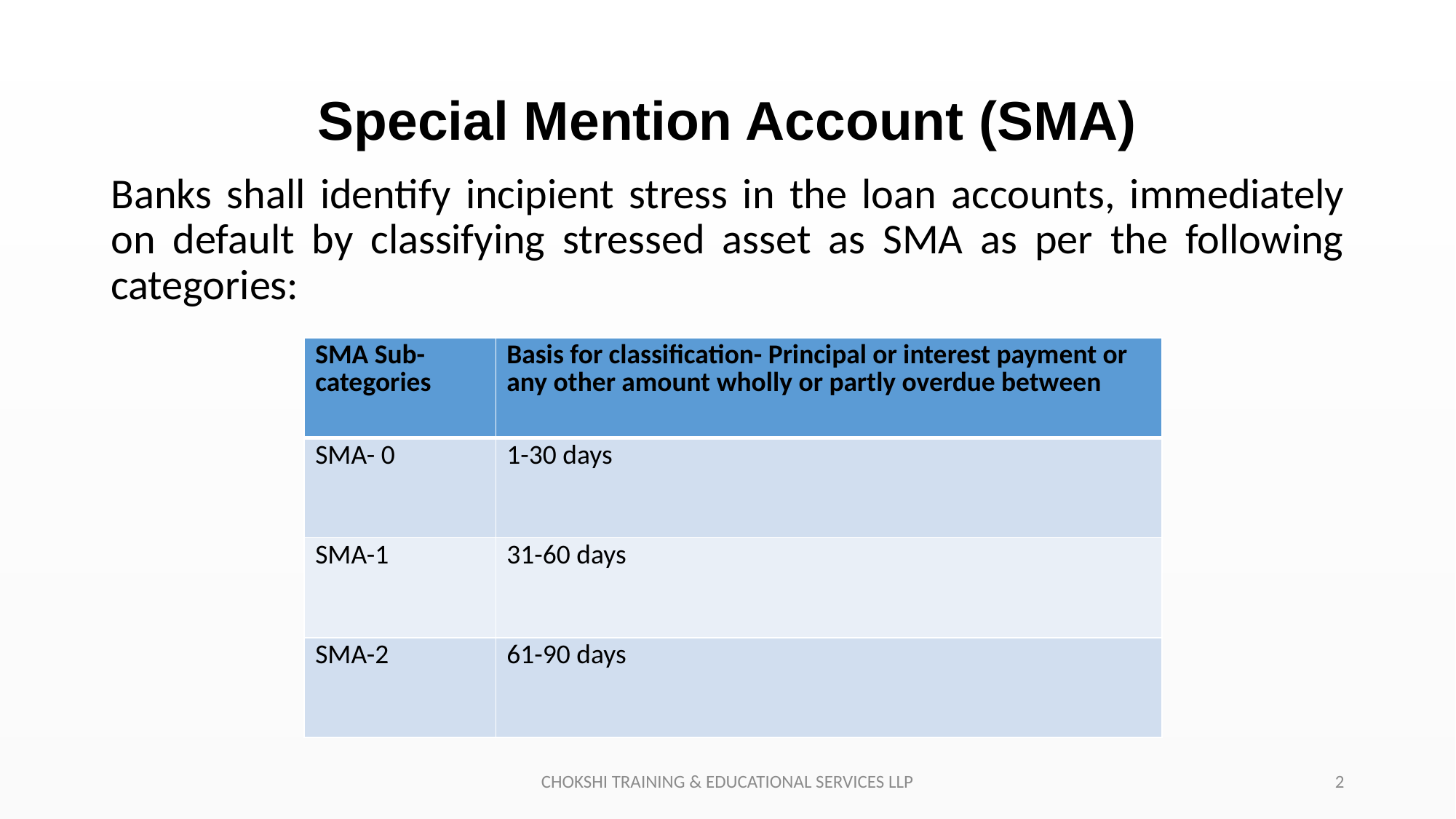

# Special Mention Account (SMA)
Banks shall identify incipient stress in the loan accounts, immediately on default by classifying stressed asset as SMA as per the following categories:
| SMA Sub-categories | Basis for classification- Principal or interest payment or any other amount wholly or partly overdue between |
| --- | --- |
| SMA- 0 | 1-30 days |
| SMA-1 | 31-60 days |
| SMA-2 | 61-90 days |
CHOKSHI TRAINING & EDUCATIONAL SERVICES LLP
2